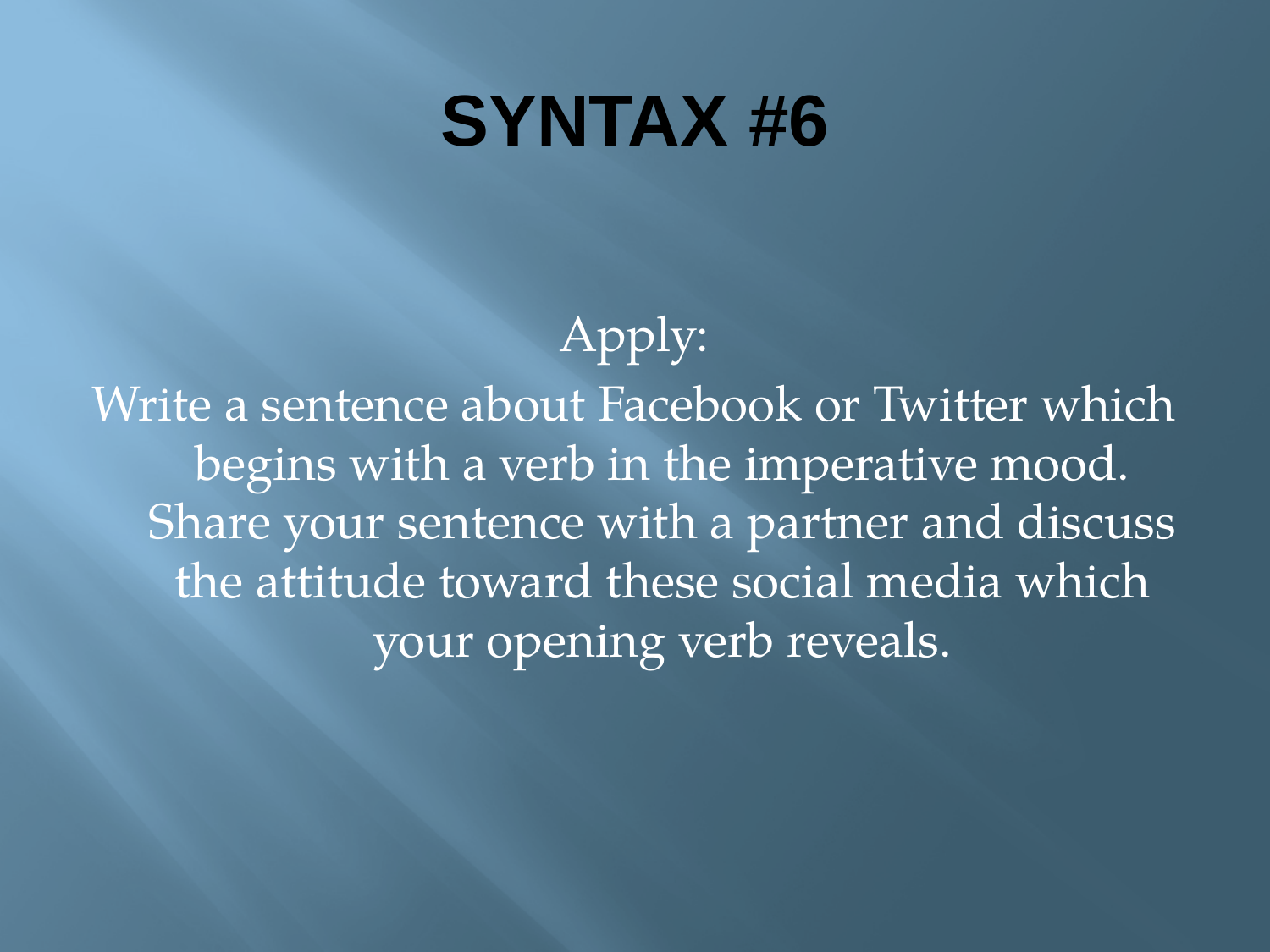

# SYNTAX #6
Apply:
Write a sentence about Facebook or Twitter which begins with a verb in the imperative mood. Share your sentence with a partner and discuss the attitude toward these social media which your opening verb reveals.